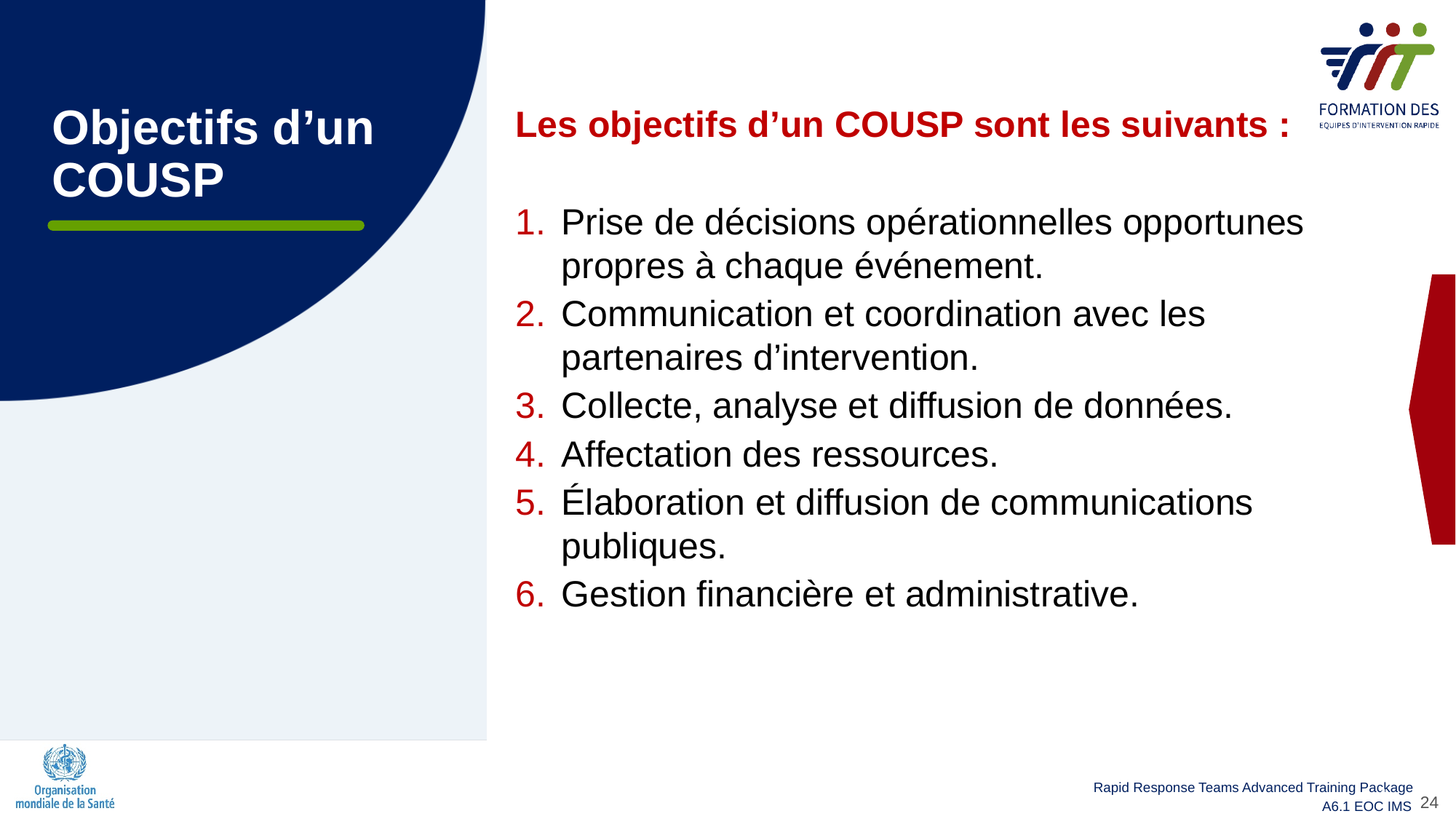

# Objectifs d’un COUSP
Les objectifs d’un COUSP sont les suivants :

Prise de décisions opérationnelles opportunes propres à chaque événement.
Communication et coordination avec les partenaires d’intervention.
Collecte, analyse et diffusion de données.
Affectation des ressources.
Élaboration et diffusion de communications publiques.
Gestion financière et administrative.

24